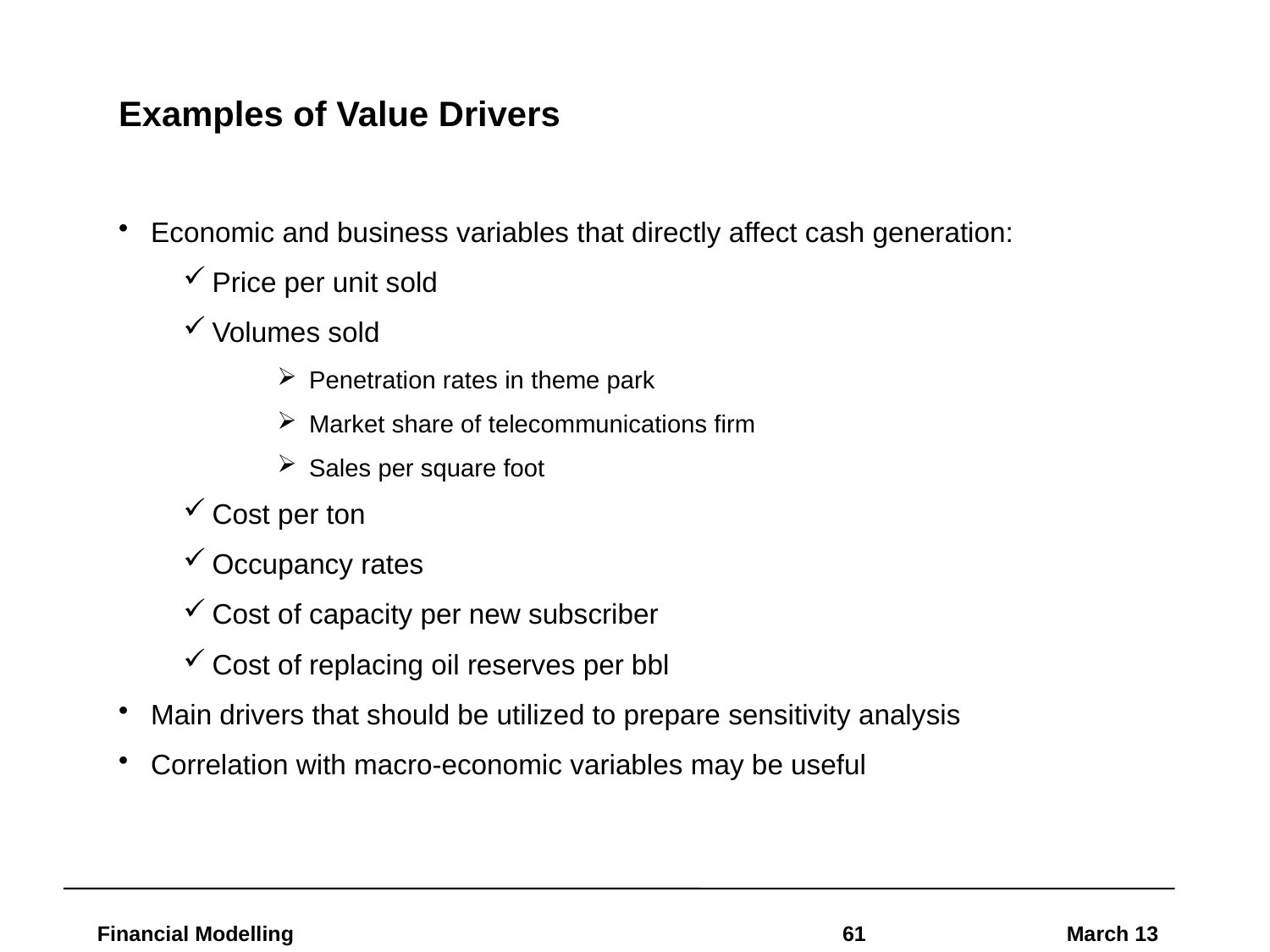

# Examples of Value Drivers
Economic and business variables that directly affect cash generation:
Price per unit sold
Volumes sold
Penetration rates in theme park
Market share of telecommunications firm
Sales per square foot
Cost per ton
Occupancy rates
Cost of capacity per new subscriber
Cost of replacing oil reserves per bbl
Main drivers that should be utilized to prepare sensitivity analysis
Correlation with macro-economic variables may be useful